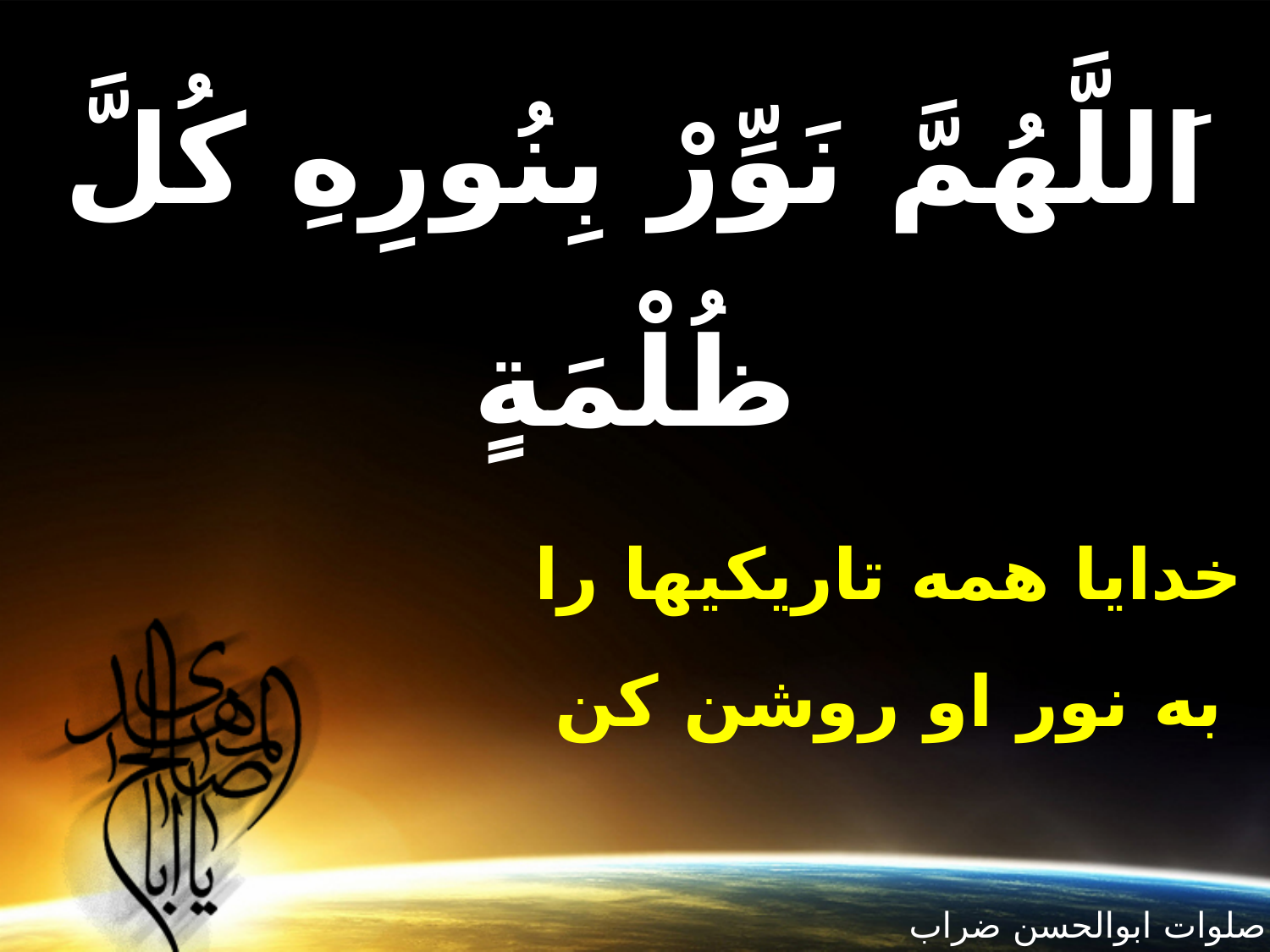

اَللَّهُمَّ نَوِّرْ بِنُورِهِ كُلَّ ظُلْمَةٍ
خدايا همه تاريكيها را به نور او روشن كن